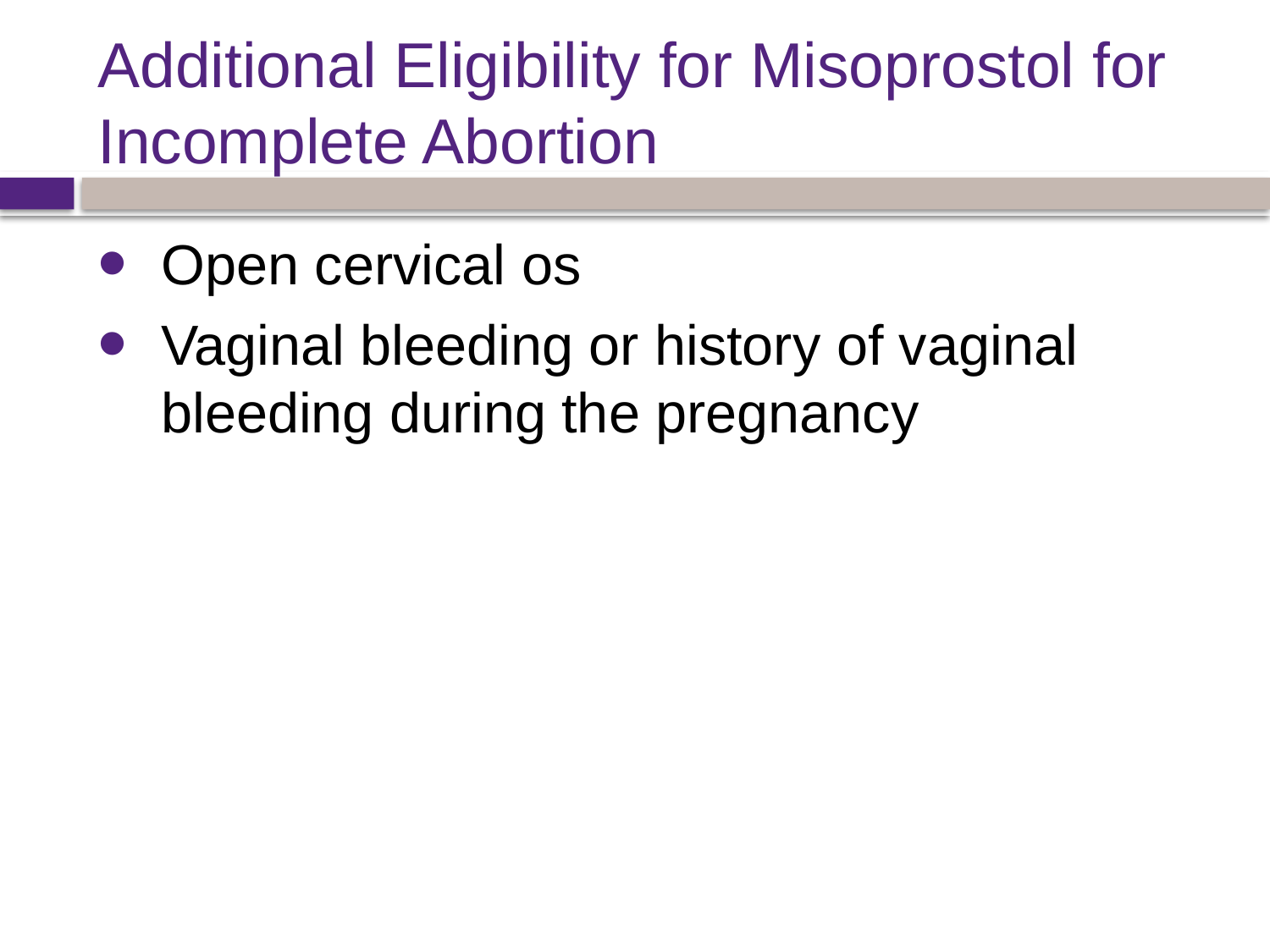

# Additional Eligibility for Misoprostol for Incomplete Abortion
Open cervical os
Vaginal bleeding or history of vaginal bleeding during the pregnancy